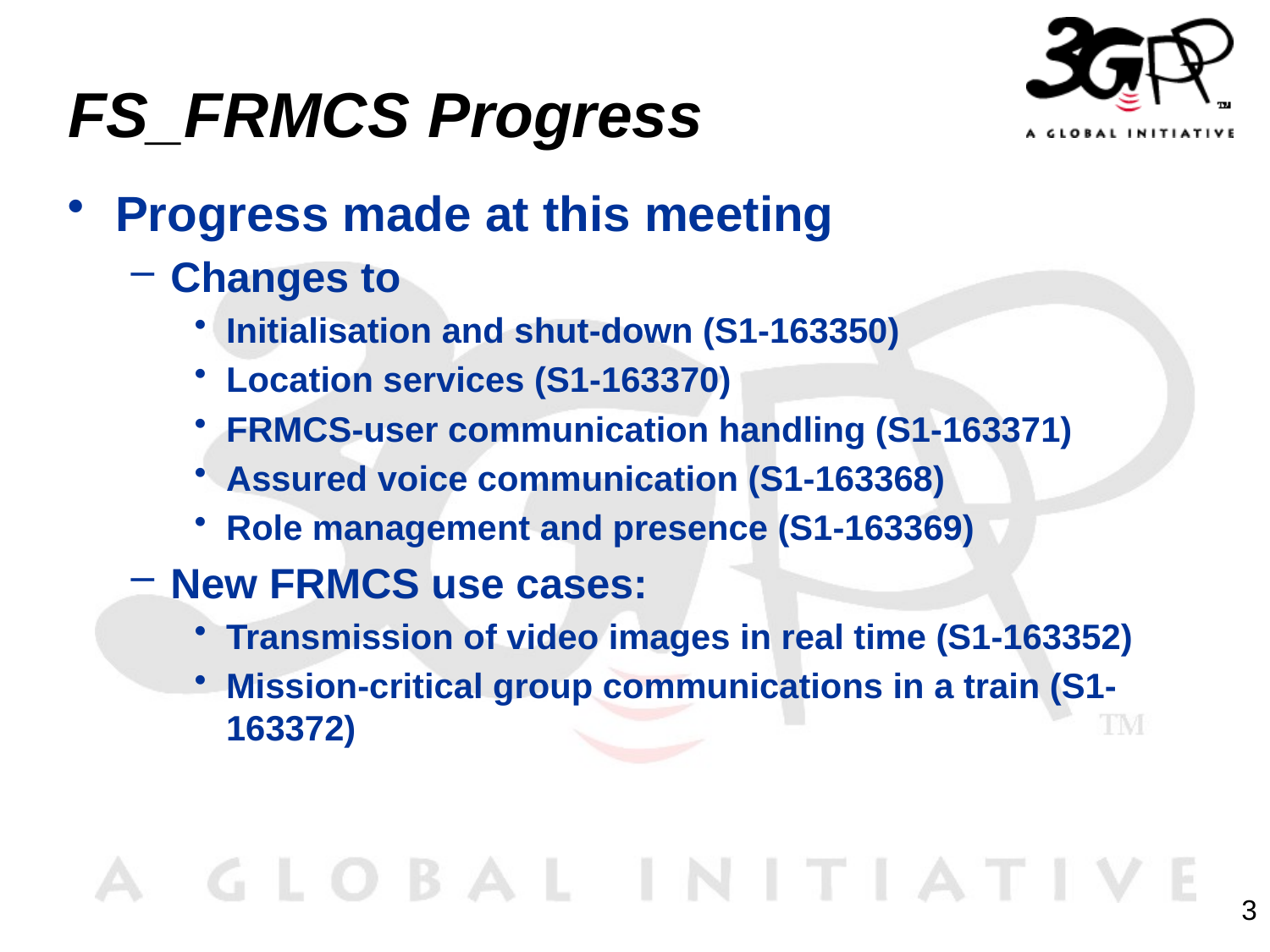

# FS_FRMCS Progress
Progress made at this meeting
Changes to
Initialisation and shut-down (S1-163350)
Location services (S1-163370)
FRMCS-user communication handling (S1-163371)
Assured voice communication (S1-163368)
Role management and presence (S1-163369)
New FRMCS use cases:
Transmission of video images in real time (S1-163352)
Mission-critical group communications in a train (S1-163372)

3